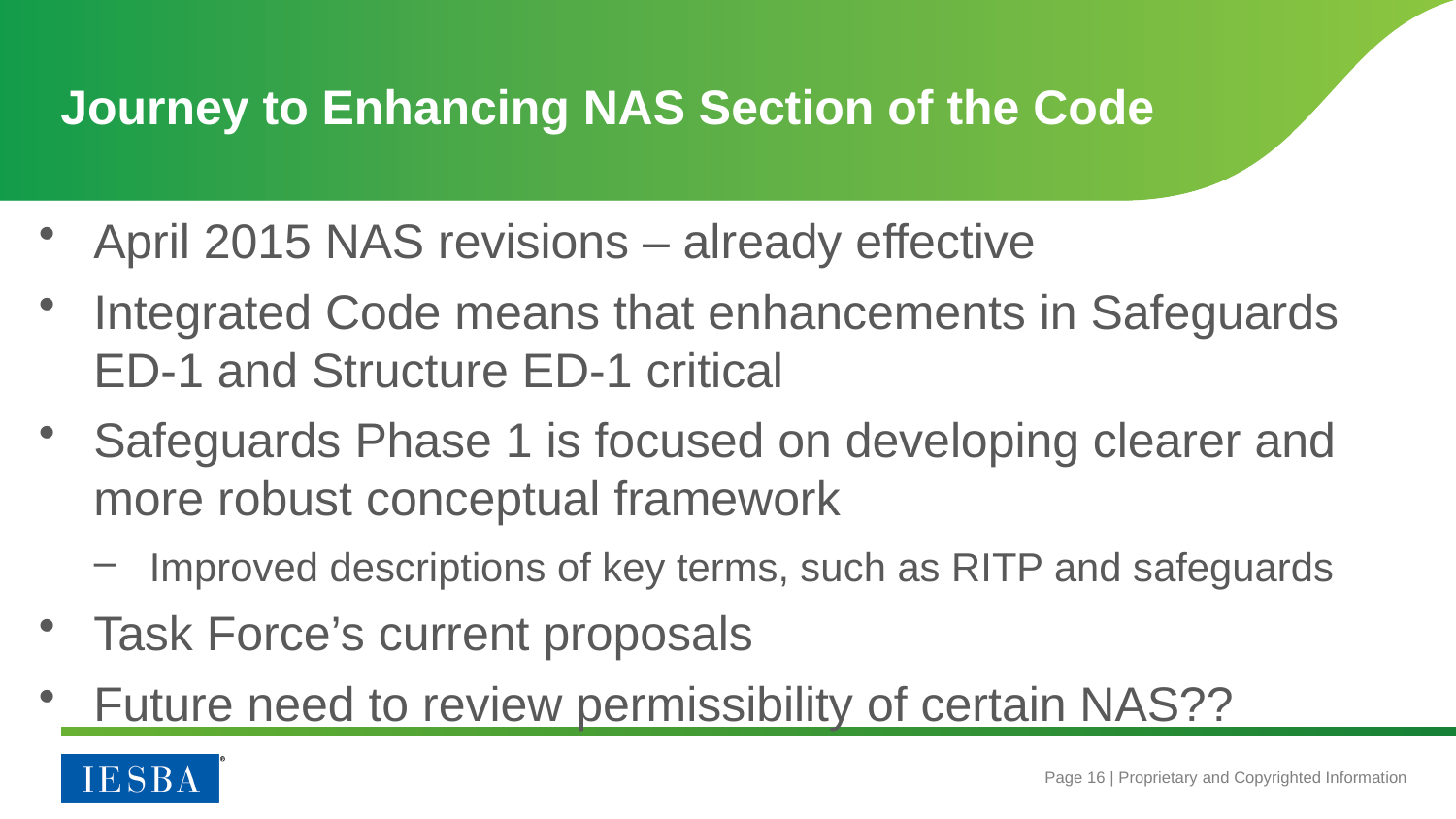

# Journey to Enhancing NAS Section of the Code
April 2015 NAS revisions – already effective
Integrated Code means that enhancements in Safeguards ED-1 and Structure ED-1 critical
Safeguards Phase 1 is focused on developing clearer and more robust conceptual framework
Improved descriptions of key terms, such as RITP and safeguards
Task Force’s current proposals
Future need to review permissibility of certain NAS??